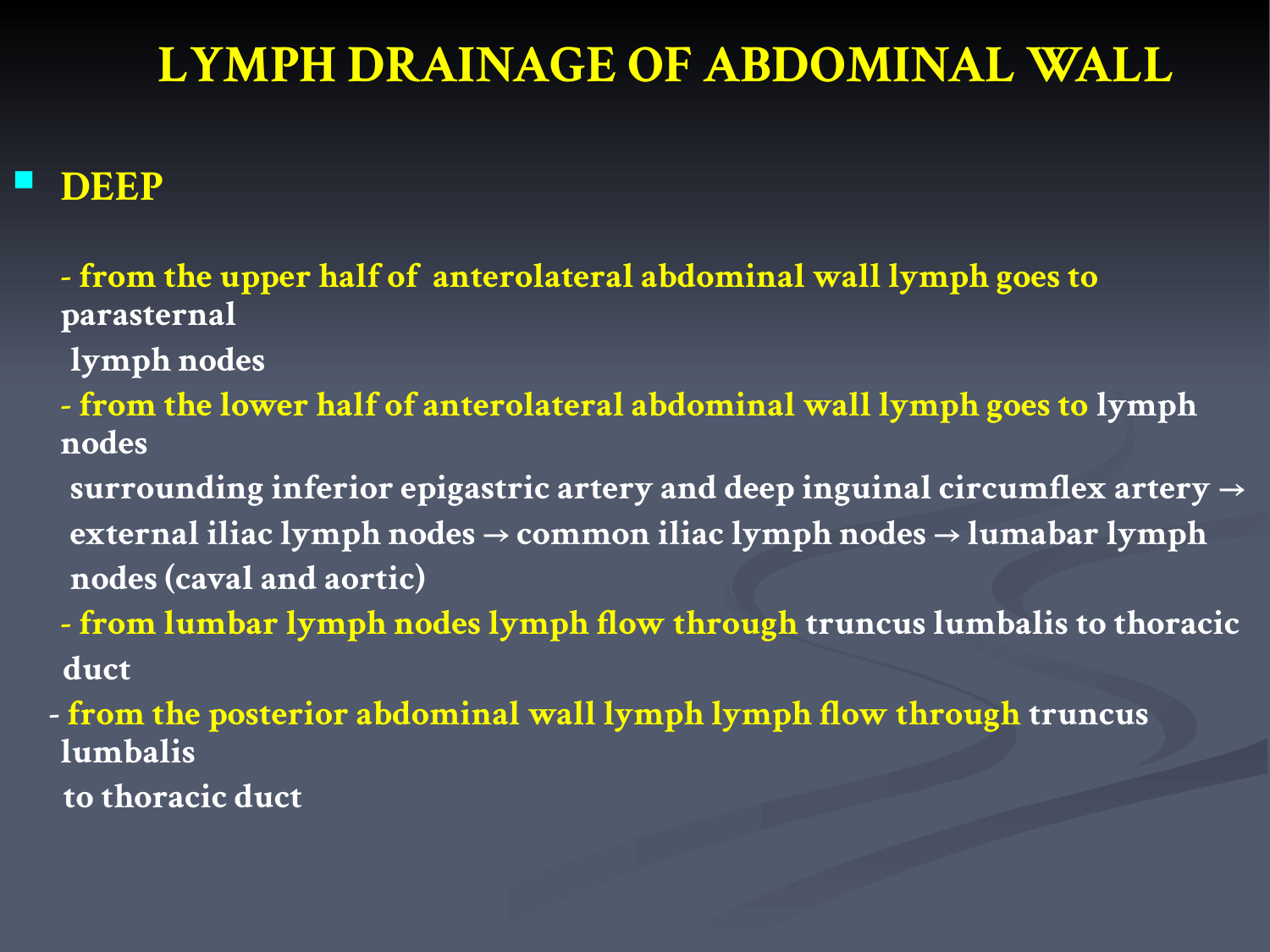

LYMPH DRAINAGE OF ABDOMINAL WALL

DEEP

	- from the upper half of  anterolateral abdominal wall lymph goes to parasternal
        lymph nodes
	- from the lower half of anterolateral abdominal wall lymph goes to lymph nodes
        surrounding inferior epigastric artery and deep inguinal circumflex artery →
        external iliac lymph nodes → common iliac lymph nodes → lumabar lymph
        nodes (caval and aortic)
	- from lumbar lymph nodes lymph flow through truncus lumbalis to thoracic
       duct
     - from the posterior abdominal wall lymph lymph flow through truncus lumbalis
       to thoracic duct